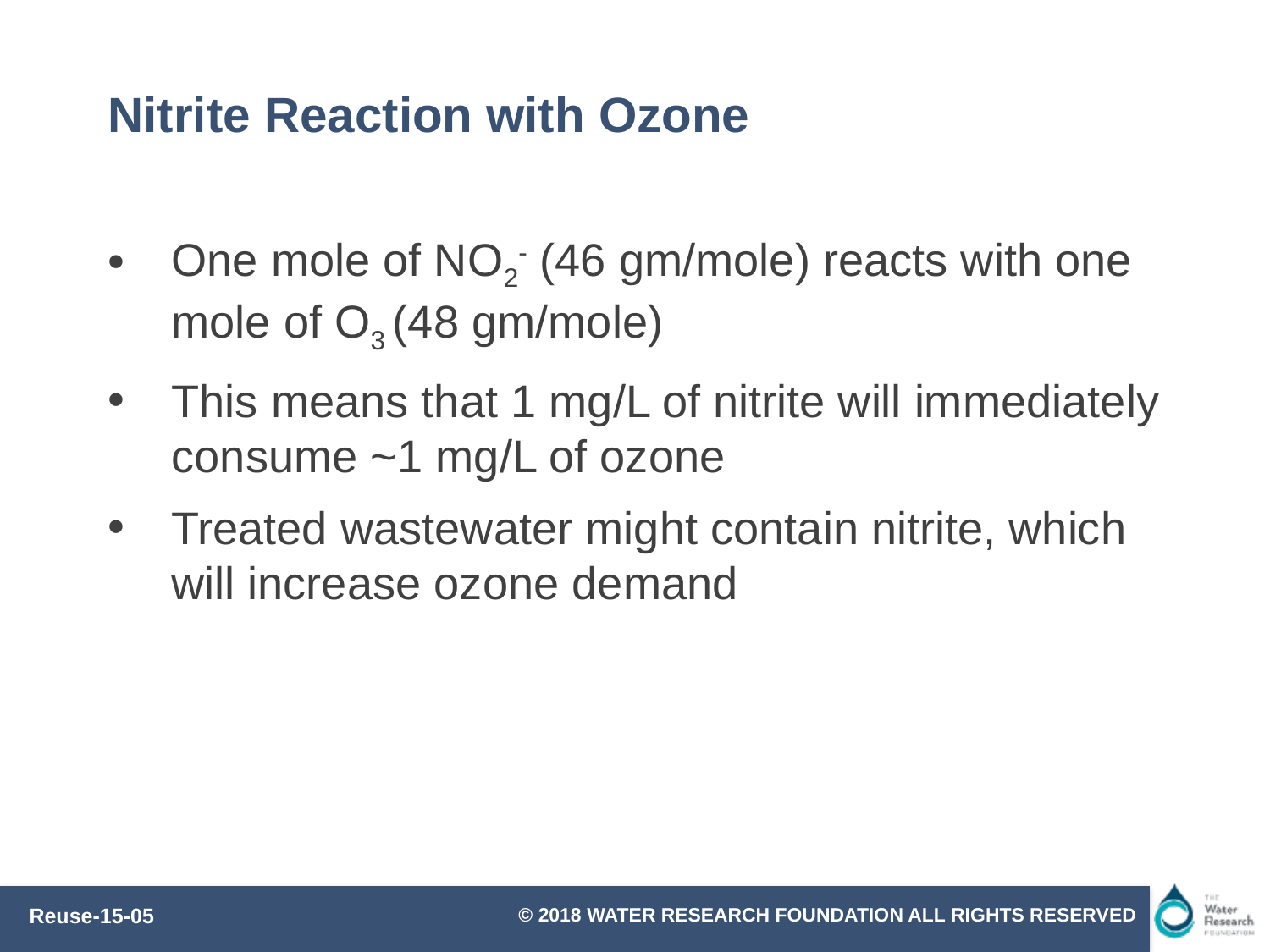

# Nitrite Reaction with Ozone
One mole of NO2- (46 gm/mole) reacts with one mole of O3 (48 gm/mole)
This means that 1 mg/L of nitrite will immediately consume ~1 mg/L of ozone
Treated wastewater might contain nitrite, which will increase ozone demand